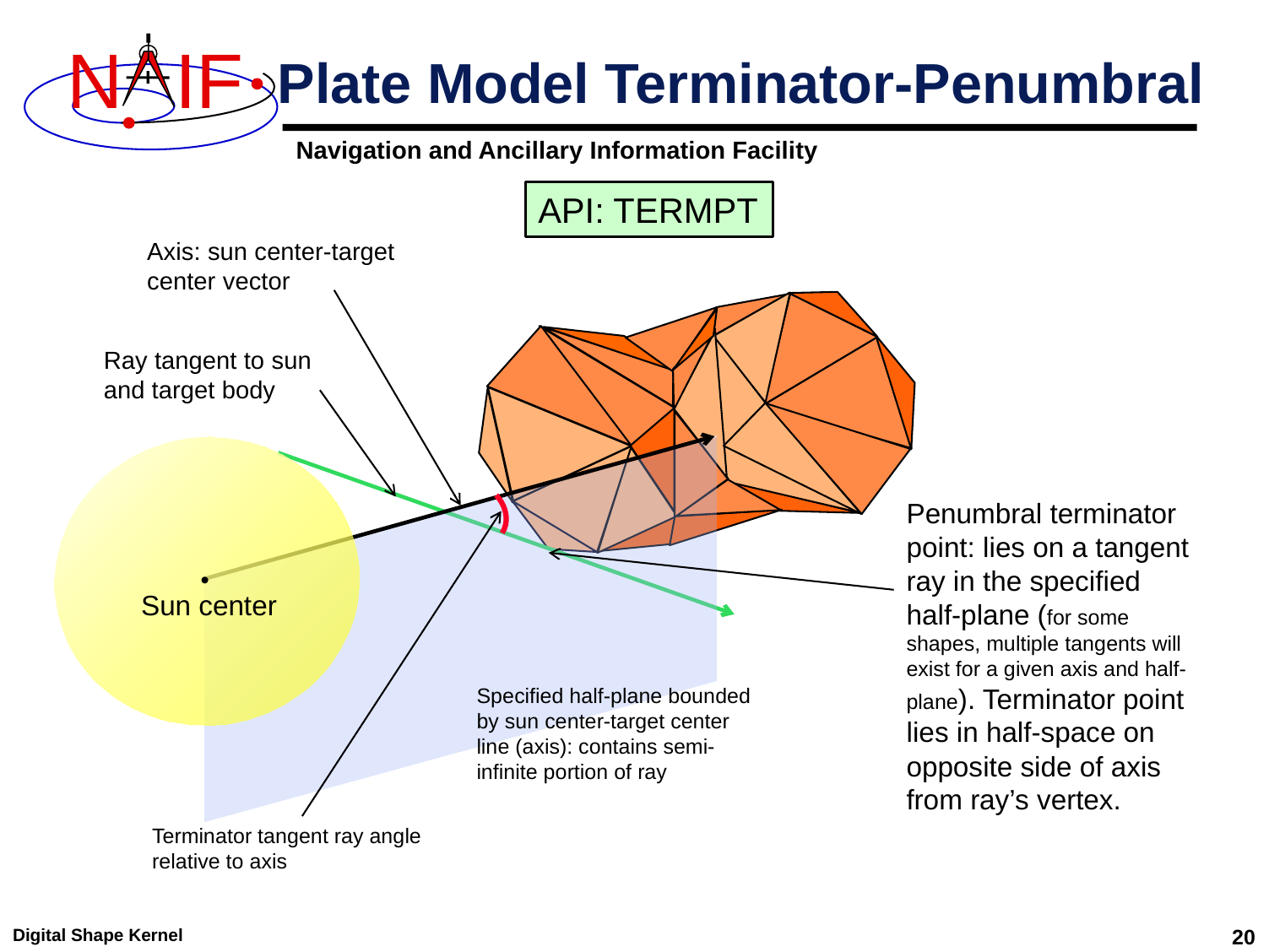

# Plate Model Terminator-Penumbral
API: TERMPT
Axis: sun center-target center vector

Ray tangent to sun and target body

Penumbral terminator point: lies on a tangent ray in the specified half-plane (for some shapes, multiple tangents will exist for a given axis and half-plane). Terminator point lies in half-space on opposite side of axis from ray’s vertex.
•
Sun center
Specified half-plane bounded by sun center-target center line (axis): contains semi-infinite portion of ray
Terminator tangent ray angle relative to axis
Digital Shape Kernel
20